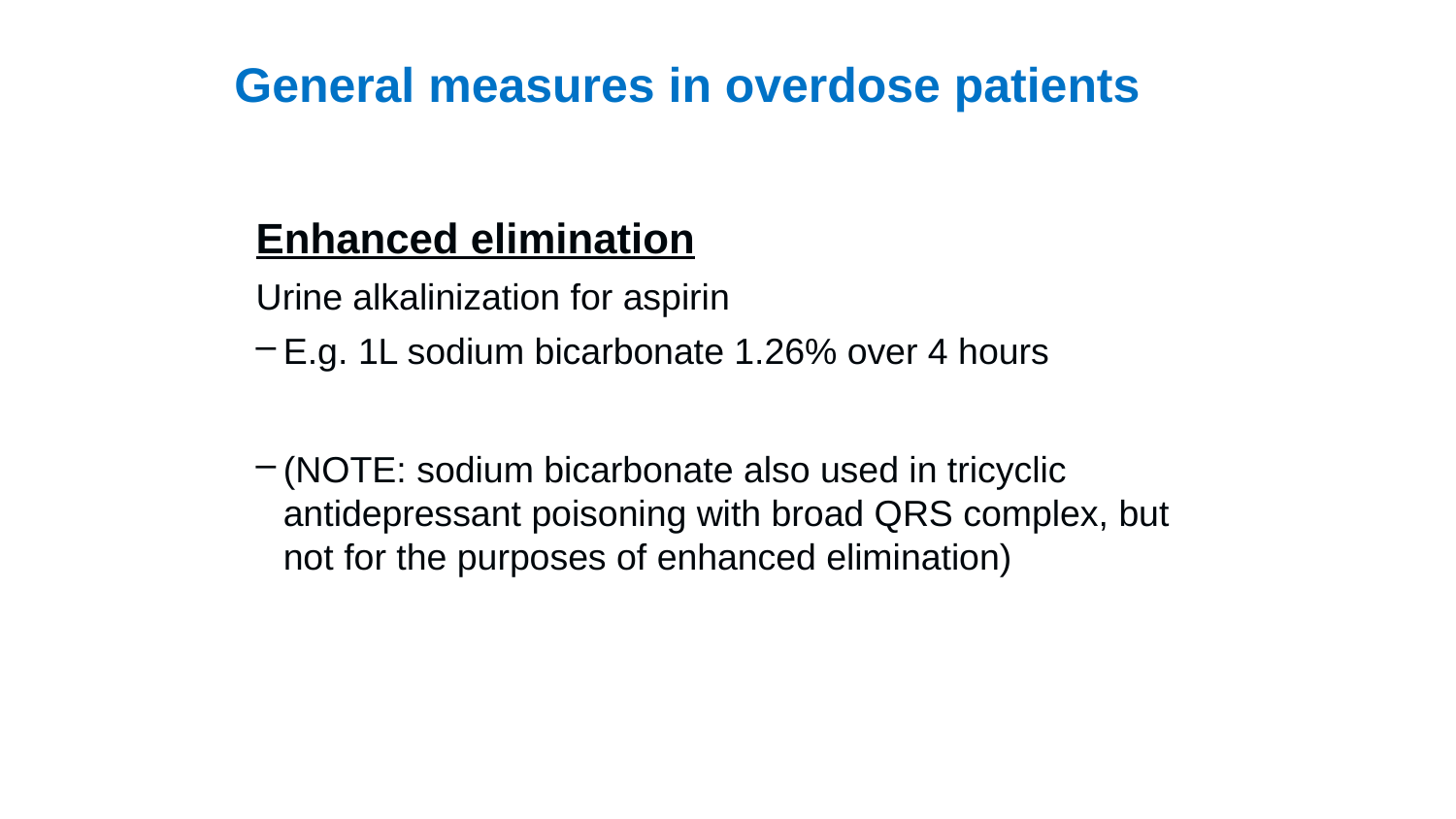

# General measures in overdose patients
Enhanced elimination
Urine alkalinization for aspirin
E.g. 1L sodium bicarbonate 1.26% over 4 hours

(NOTE: sodium bicarbonate also used in tricyclic antidepressant poisoning with broad QRS complex, but not for the purposes of enhanced elimination)